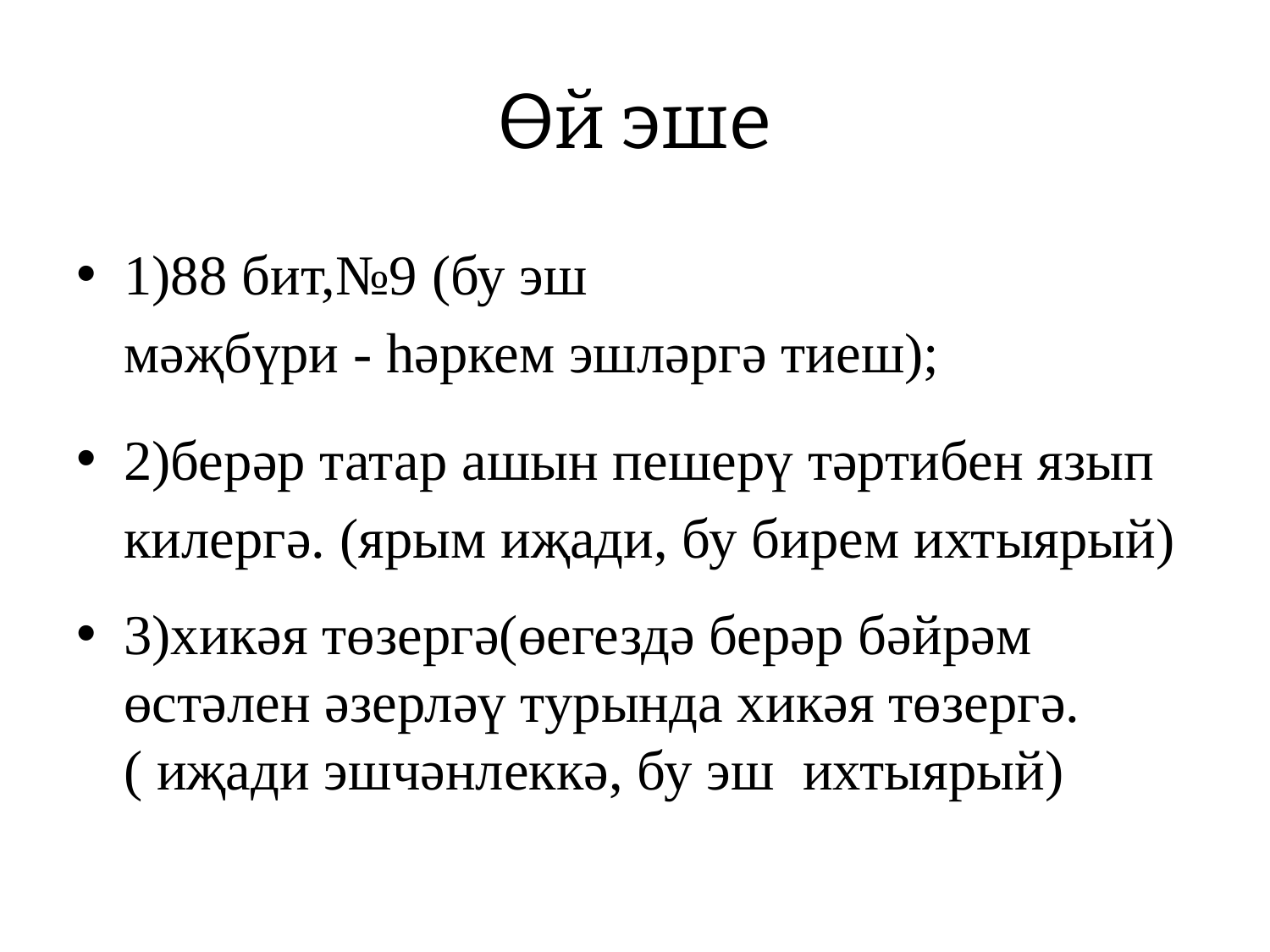

# Өй эше
1)88 бит,№9 (бу эш
мәҗбүри - һәркем эшләргә тиеш);
2)берәр татар ашын пешерү тәртибен язып килергә. (ярым иҗади, бу бирем ихтыярый)
3)хикәя төзергә(өегездә берәр бәйрәм өстәлен әзерләү турында хикәя төзергә.( иҗади эшчәнлеккә, бу эш  ихтыярый)